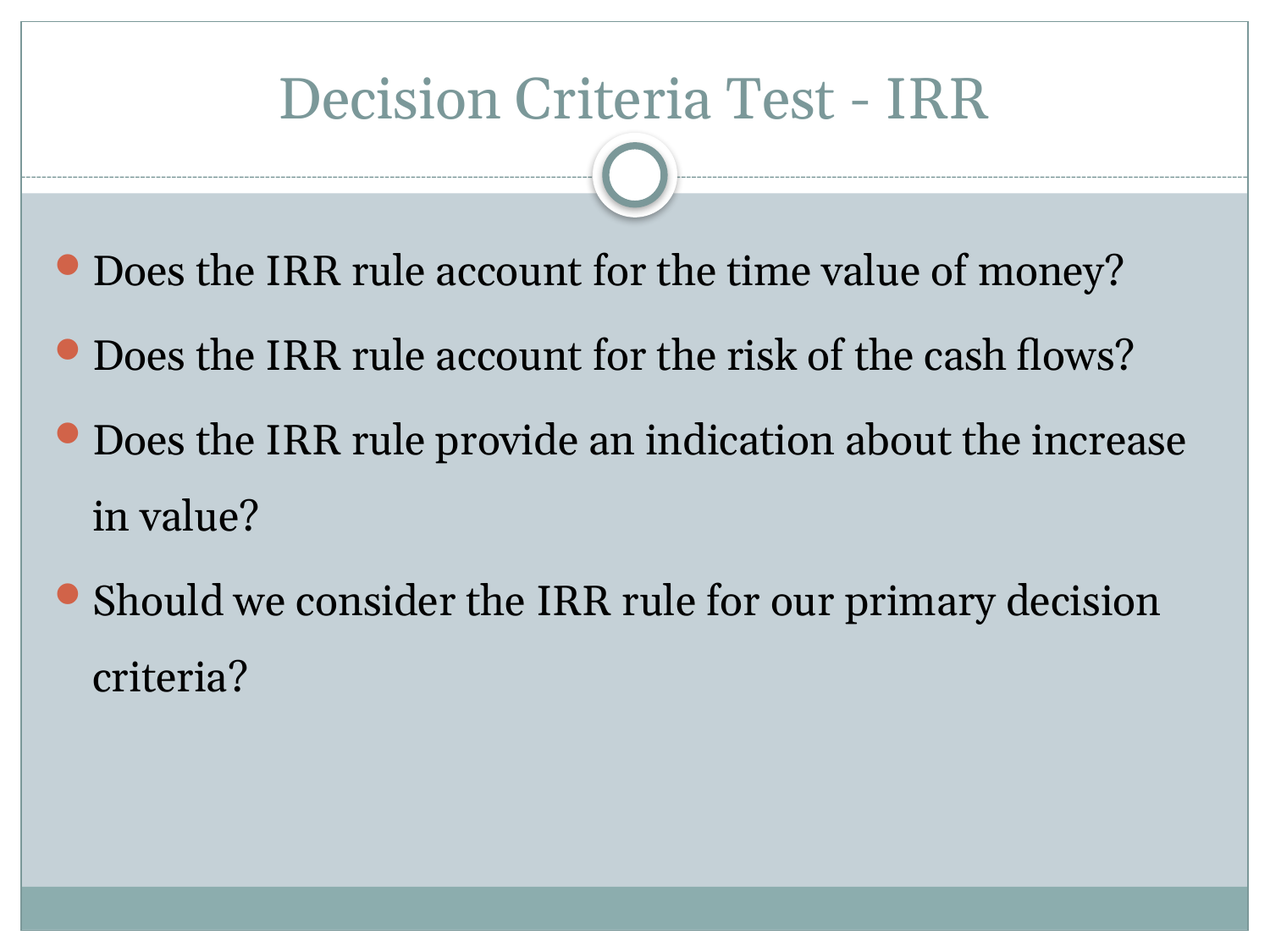

# Decision Criteria Test - IRR

Does the IRR rule account for the time value of money?
Does the IRR rule account for the risk of the cash flows?
Does the IRR rule provide an indication about the increase in value?
Should we consider the IRR rule for our primary decision criteria?